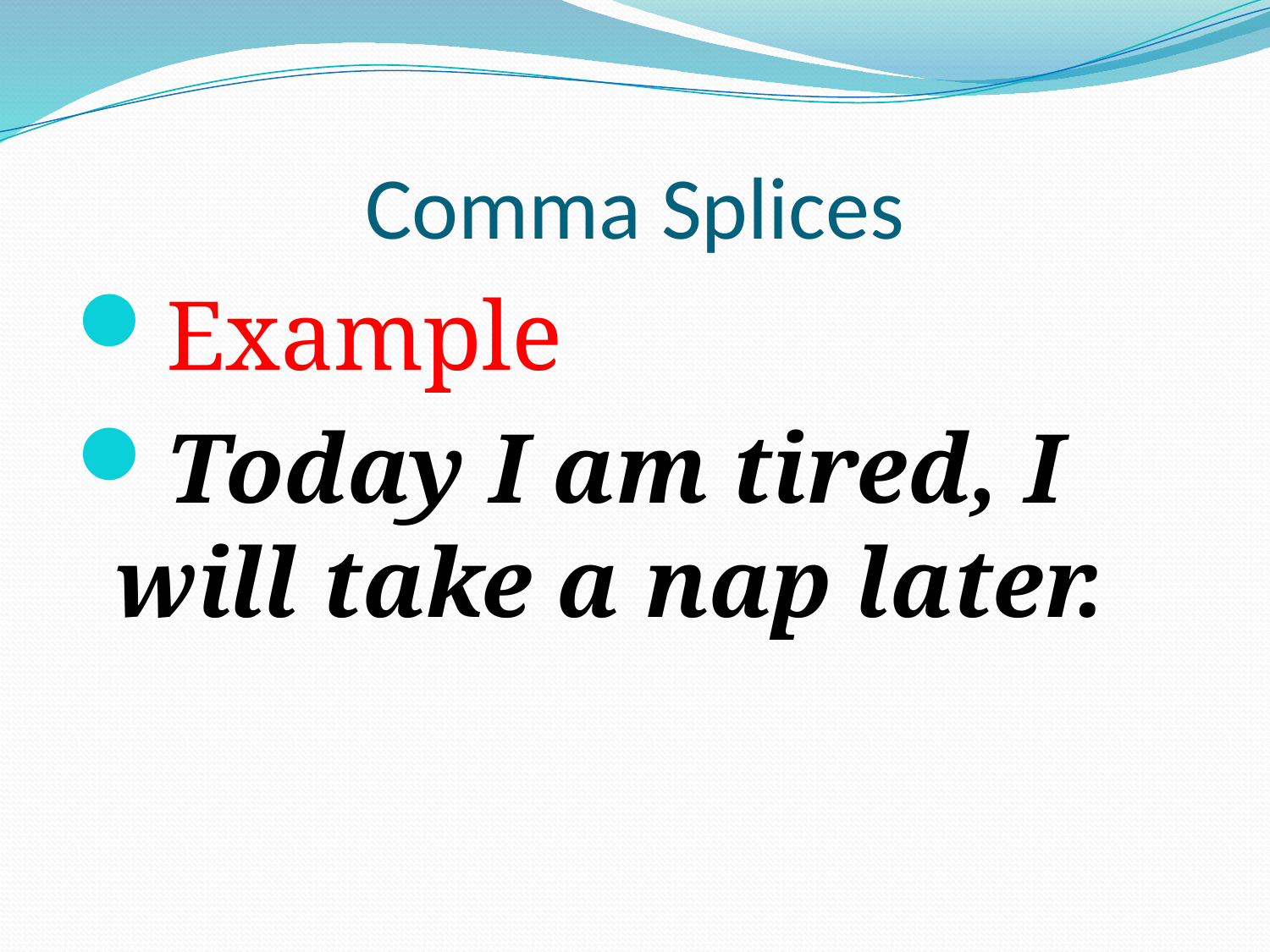

# Comma Splices
Example
Today I am tired, I will take a nap later.